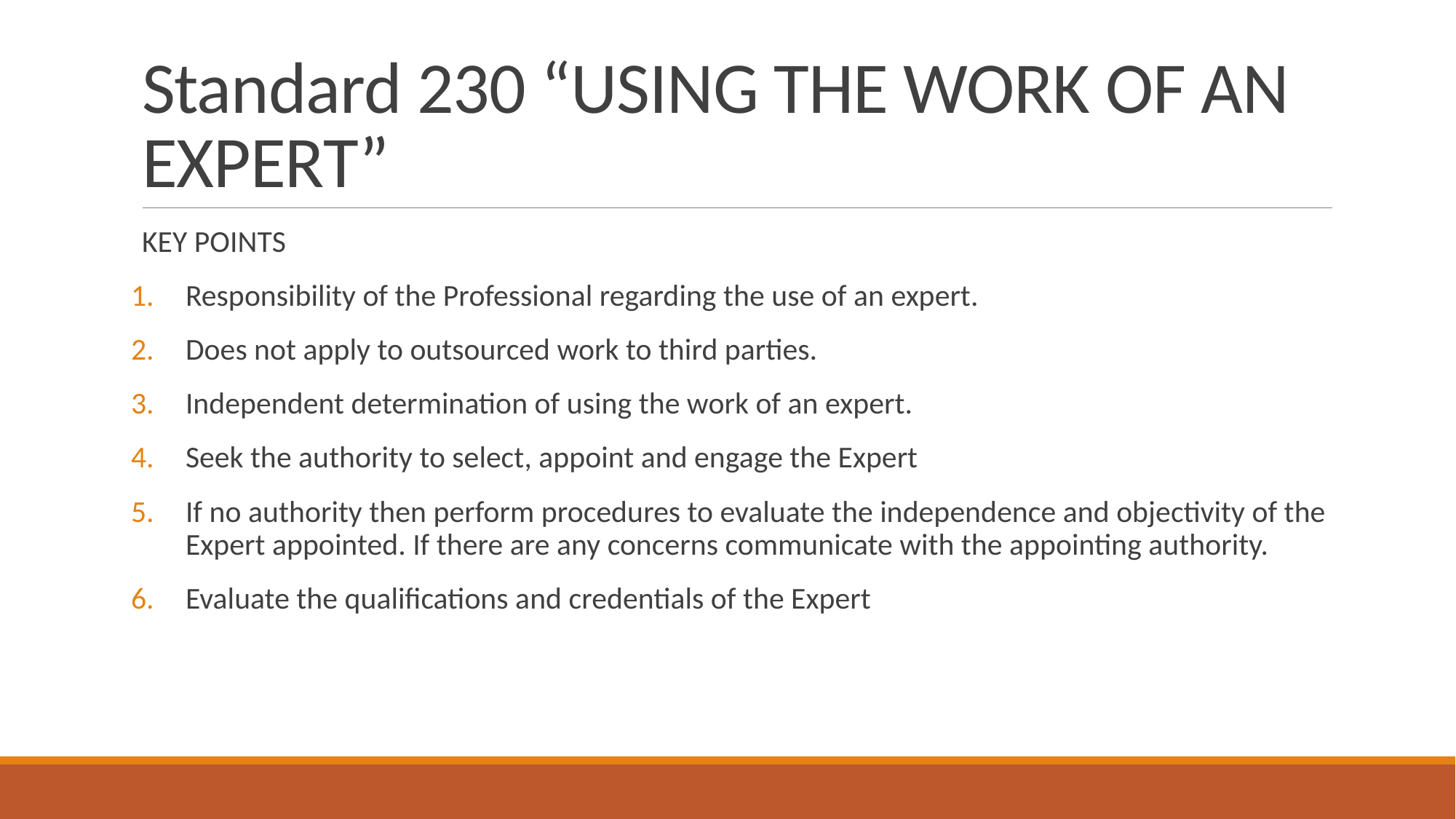

# Standard 230 “USING THE WORK OF AN EXPERT”
KEY POINTS
Responsibility of the Professional regarding the use of an expert.
Does not apply to outsourced work to third parties.
Independent determination of using the work of an expert.
Seek the authority to select, appoint and engage the Expert
If no authority then perform procedures to evaluate the independence and objectivity of the Expert appointed. If there are any concerns communicate with the appointing authority.
Evaluate the qualifications and credentials of the Expert